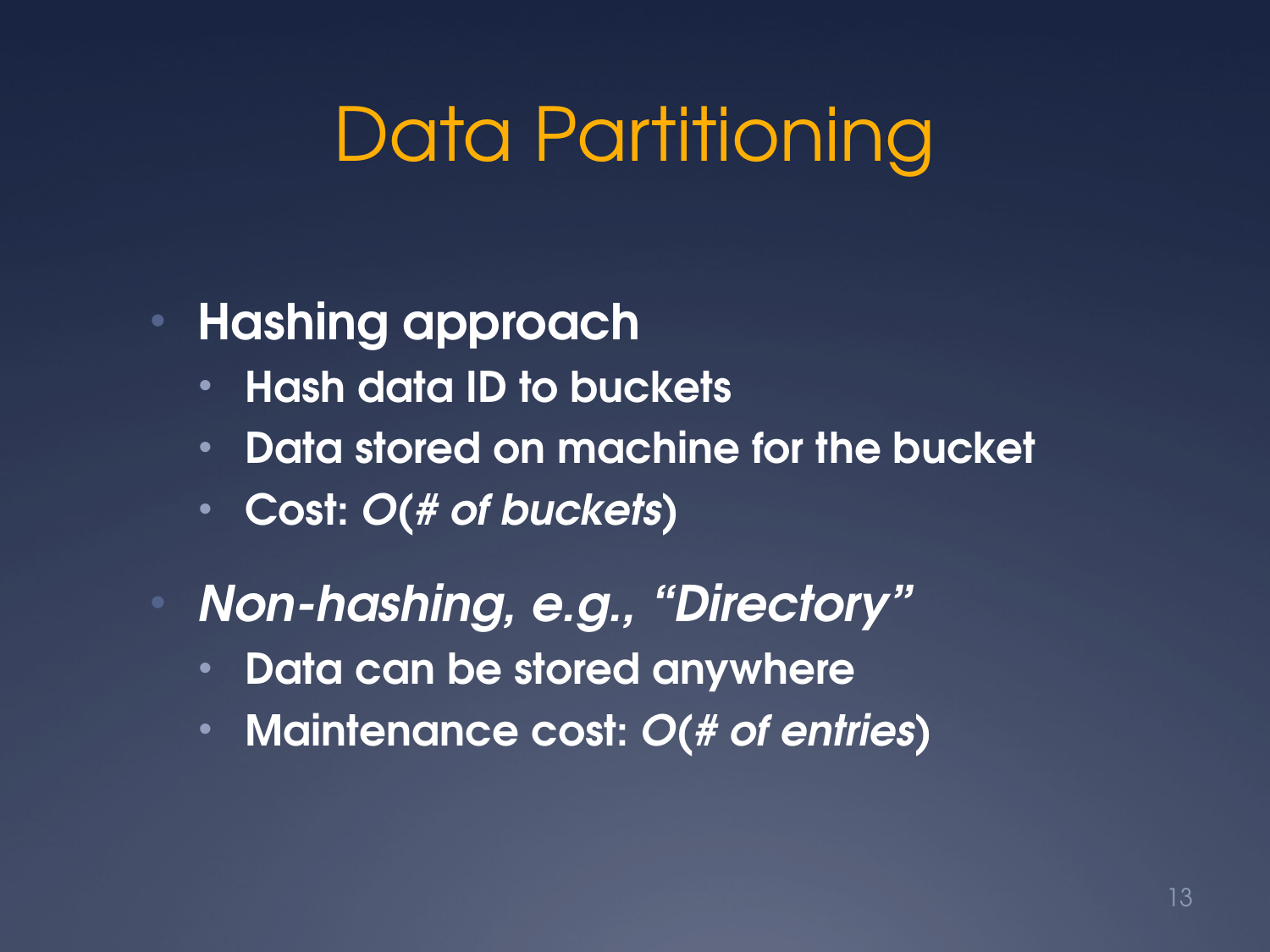

# Data Partitioning
Hashing approach
Hash data ID to buckets
Data stored on machine for the bucket
Cost: O(# of buckets)
Non-hashing, e.g., “Directory”
Data can be stored anywhere
Maintenance cost: O(# of entries)

13